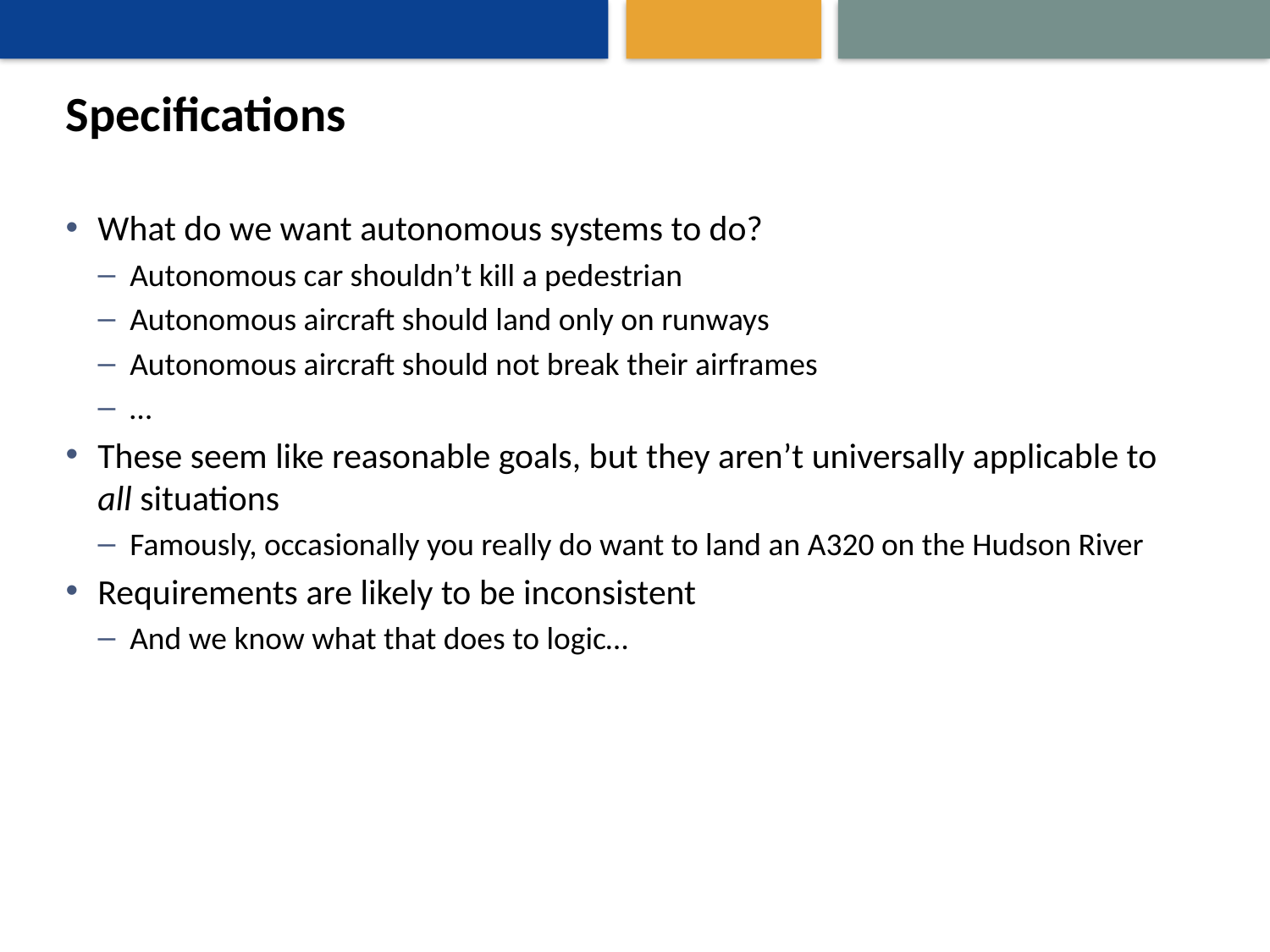

# Specifications
What do we want autonomous systems to do?
Autonomous car shouldn’t kill a pedestrian
Autonomous aircraft should land only on runways
Autonomous aircraft should not break their airframes
…
These seem like reasonable goals, but they aren’t universally applicable to all situations
Famously, occasionally you really do want to land an A320 on the Hudson River
Requirements are likely to be inconsistent
And we know what that does to logic…